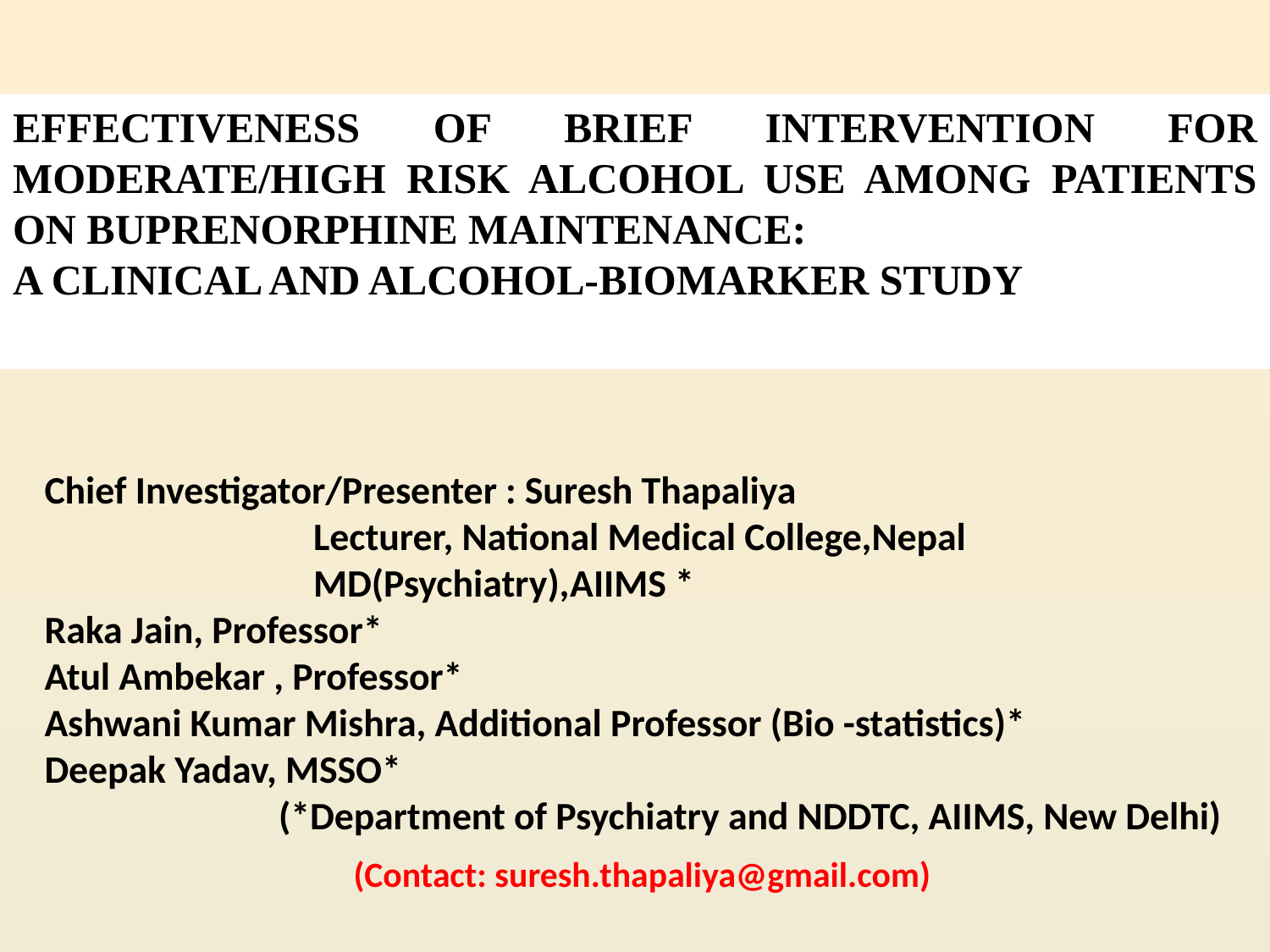

EFFECTIVENESS OF BRIEF INTERVENTION FOR MODERATE/HIGH RISK ALCOHOL USE AMONG PATIENTS ON BUPRENORPHINE MAINTENANCE:
A CLINICAL AND ALCOHOL-BIOMARKER STUDY

Chief Investigator/Presenter : Suresh Thapaliya
                               Lecturer, National Medical College,Nepal
                               MD(Psychiatry),AIIMS *
Raka Jain, Professor*
Atul Ambekar , Professor*
Ashwani Kumar Mishra, Additional Professor (Bio -statistics)*
Deepak Yadav, MSSO*
                           (*Department of Psychiatry and NDDTC, AIIMS, New Delhi)
(Contact: suresh.thapaliya@gmail.com)